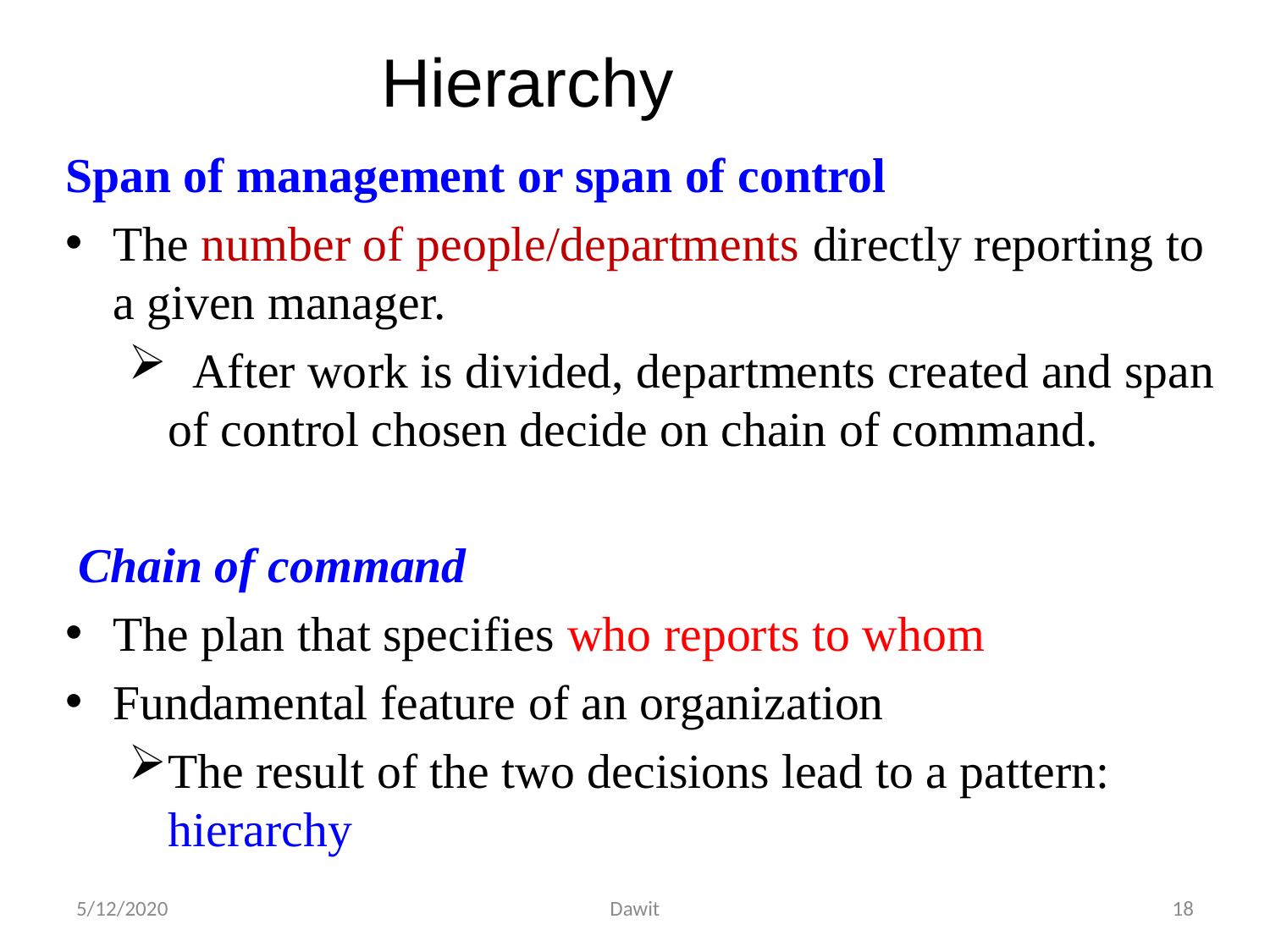

# Hierarchy
Span of management or span of control
The number of people/departments directly reporting to a given manager.
  After work is divided, departments created and span of control chosen decide on chain of command.

 Chain of command
The plan that specifies who reports to whom
Fundamental feature of an organization
The result of the two decisions lead to a pattern: hierarchy

5/12/2020
Dawit
18